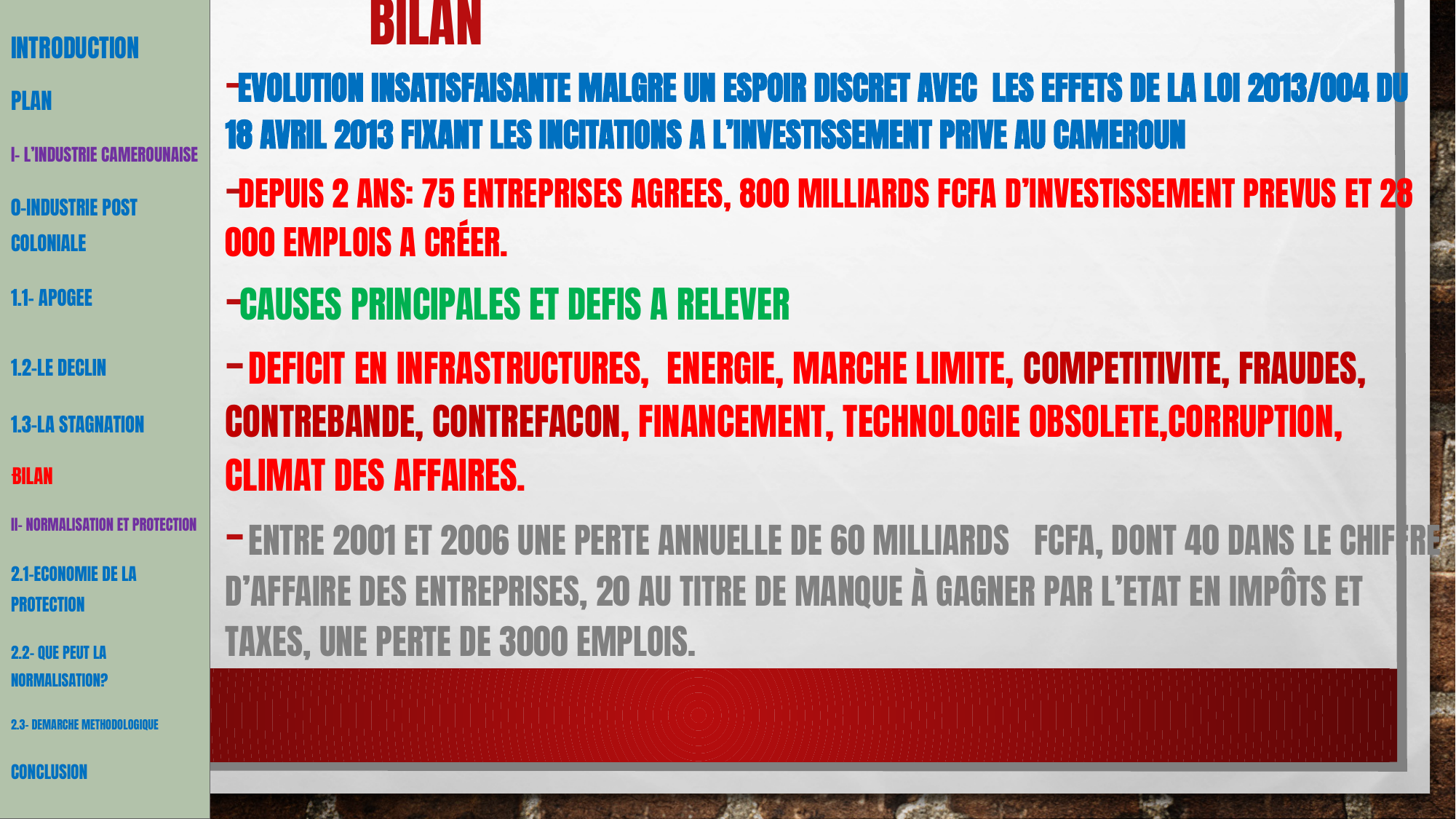

INTRODUCTION

PLAN

I- L’INDUSTRIE CAMEROUNAISE

0-Industrie post
colonialE

1.1- Apogee

1.2-Le declin

1.3-La Stagnation
BILAN

iI- NORMALISATION ET PROTECTION

2.1-economie de la protection

2.2- QUE PEUT LA
NORMALISATION?

2.3- DEMARCHE METHODOLOGIQUE

CONCLUSION
# BILAN
EVOLUTION INSATISFAISANTE MALGRE UN ESPOIR DISCRET avec  LES EFFETS DE LA LOI 2013/004 DU 18 AVRIL 2013 FIXANT LES INCITATIONS A L’INVESTISSEMENT PRIVE AU CAMEROUN
DEPUIS 2 ANS: 75 ENTREPRISES AGREES, 800 milliards FCFA d’investissement PREVUS et 28 000 emplois a créer.
CAUSES PRINCIPALES et defis a relever
 DEFICIT EN INFRASTRUCTURES,  ENERGIE, MARCHE limite, cOMPETITIVITE, FRAUDES, contrebande, contrefacon, financement, technologie obsolete,corruption, climat des affaires.
 entre 2001 et 2006 une perte annuelle de 60 MILLIARDS   Fcfa, dont 40 dans le chiffre d’affaire des entreprises, 20 au titre de manque à gagner par l’Etat en impôts et taxes, une perte de 3000 EMPLOIS.